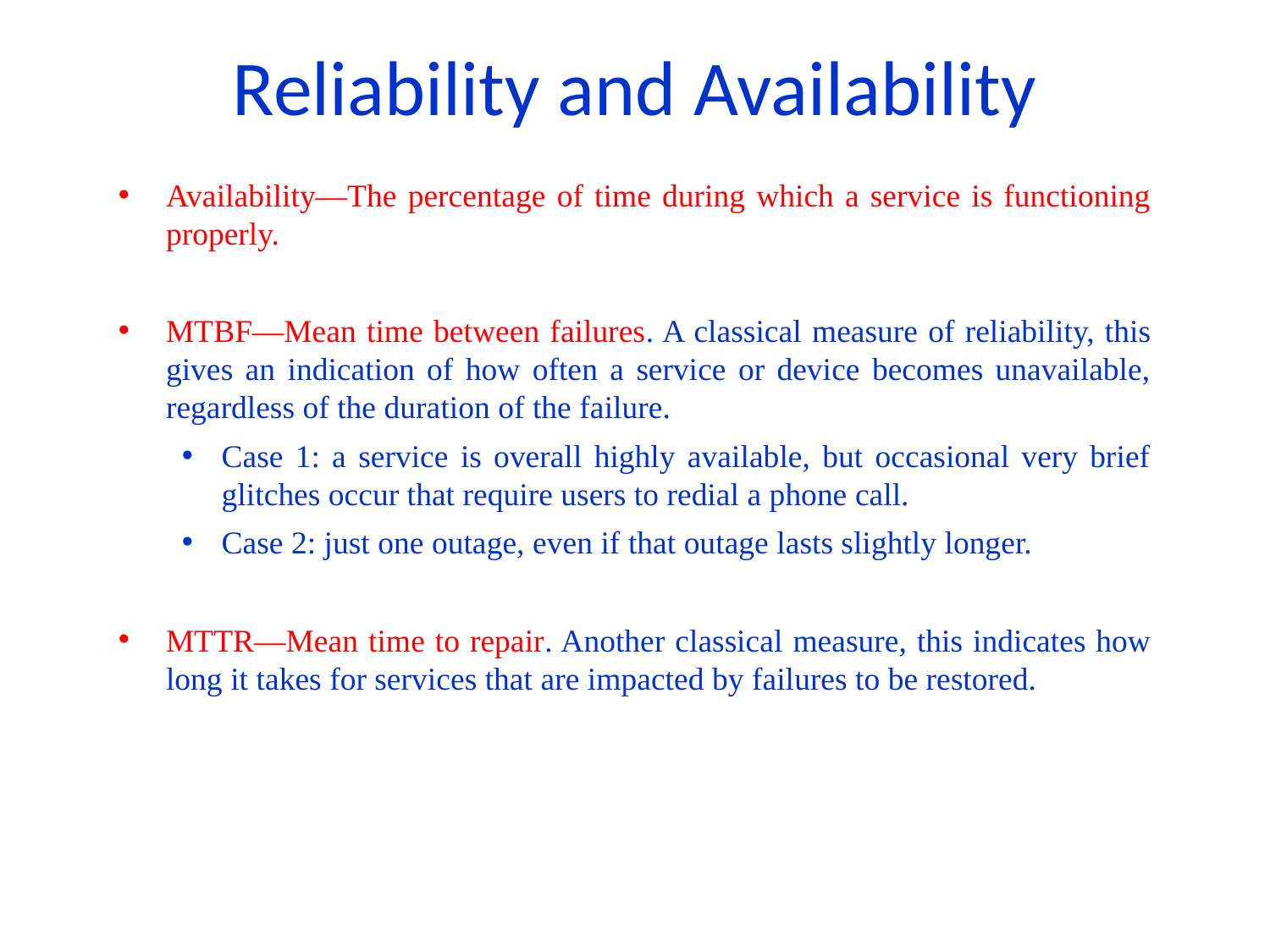

Reliability and Availability
Availability—The percentage of time during which a service is functioning properly.

MTBF—Mean time between failures. A classical measure of reliability, this gives an indication of how often a service or device becomes unavailable, regardless of the duration of the failure.
Case 1: a service is overall highly available, but occasional very brief glitches occur that require users to redial a phone call.
Case 2: just one outage, even if that outage lasts slightly longer.

MTTR—Mean time to repair. Another classical measure, this indicates how long it takes for services that are impacted by failures to be restored.